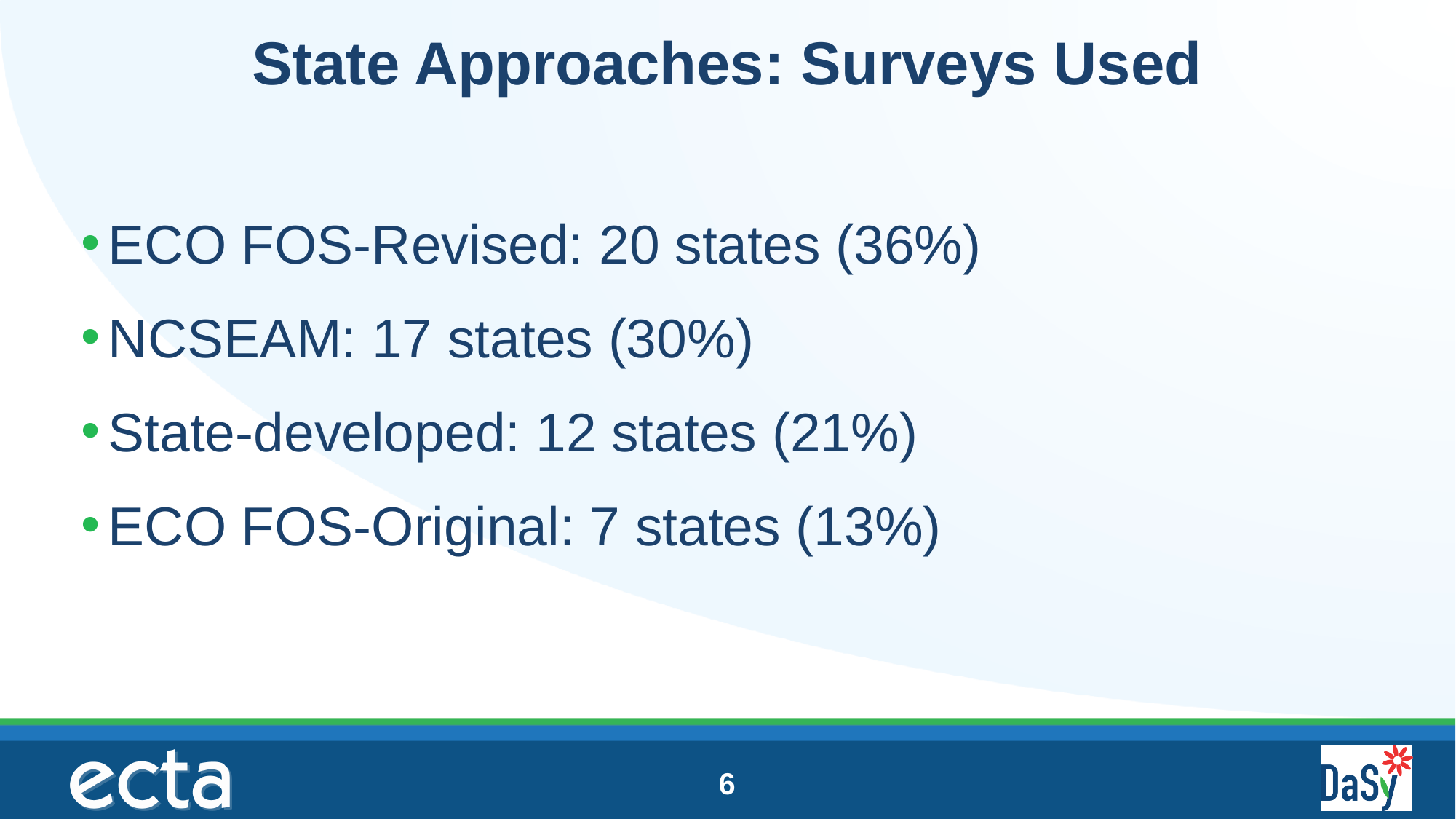

# State Approaches: Surveys Used
ECO FOS-Revised: 20 states (36%)
NCSEAM: 17 states (30%)
State-developed: 12 states (21%)
ECO FOS-Original: 7 states (13%)
6